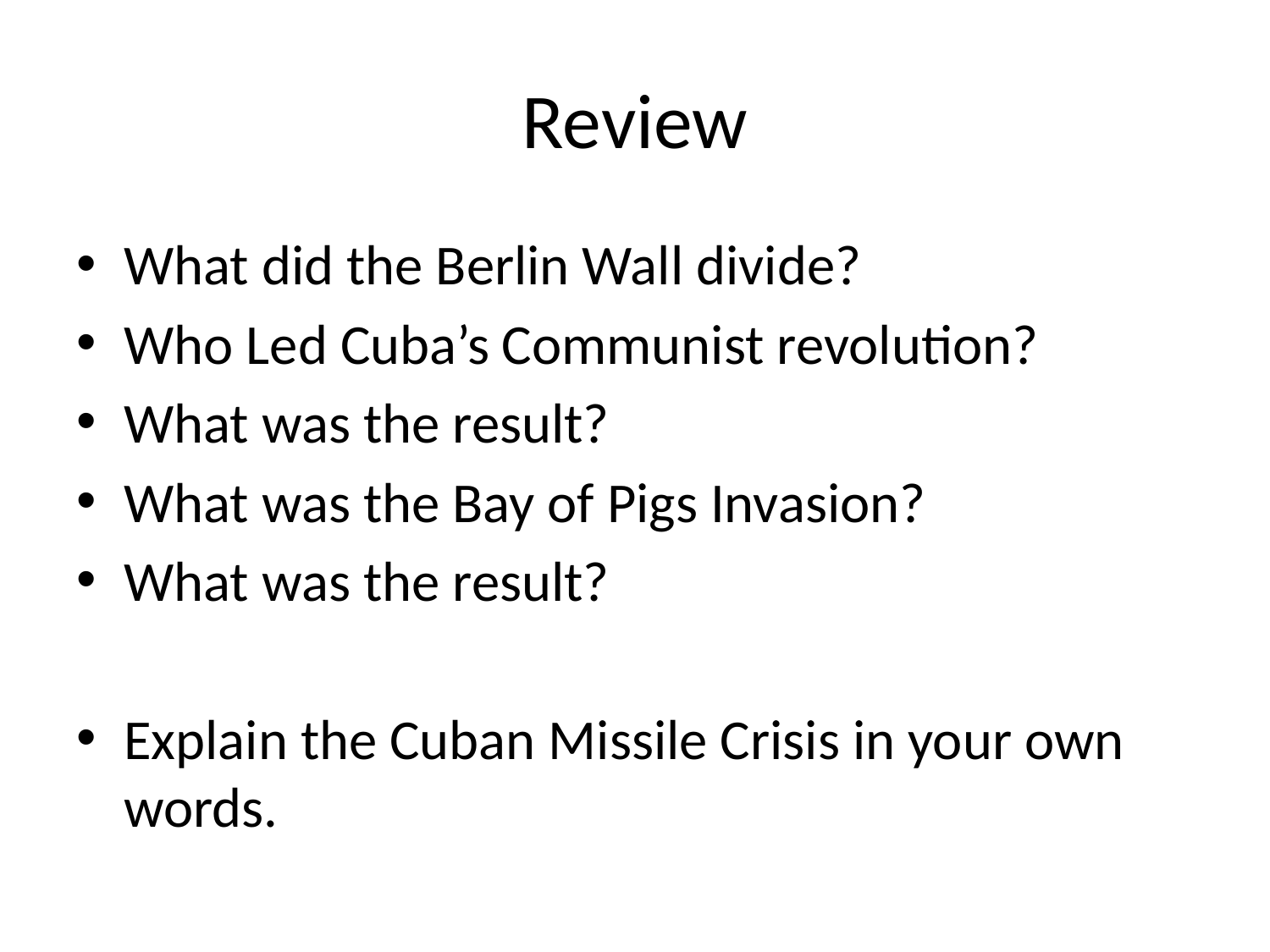

# Review
What did the Berlin Wall divide?
Who Led Cuba’s Communist revolution?
What was the result?
What was the Bay of Pigs Invasion?
What was the result?

Explain the Cuban Missile Crisis in your own words.